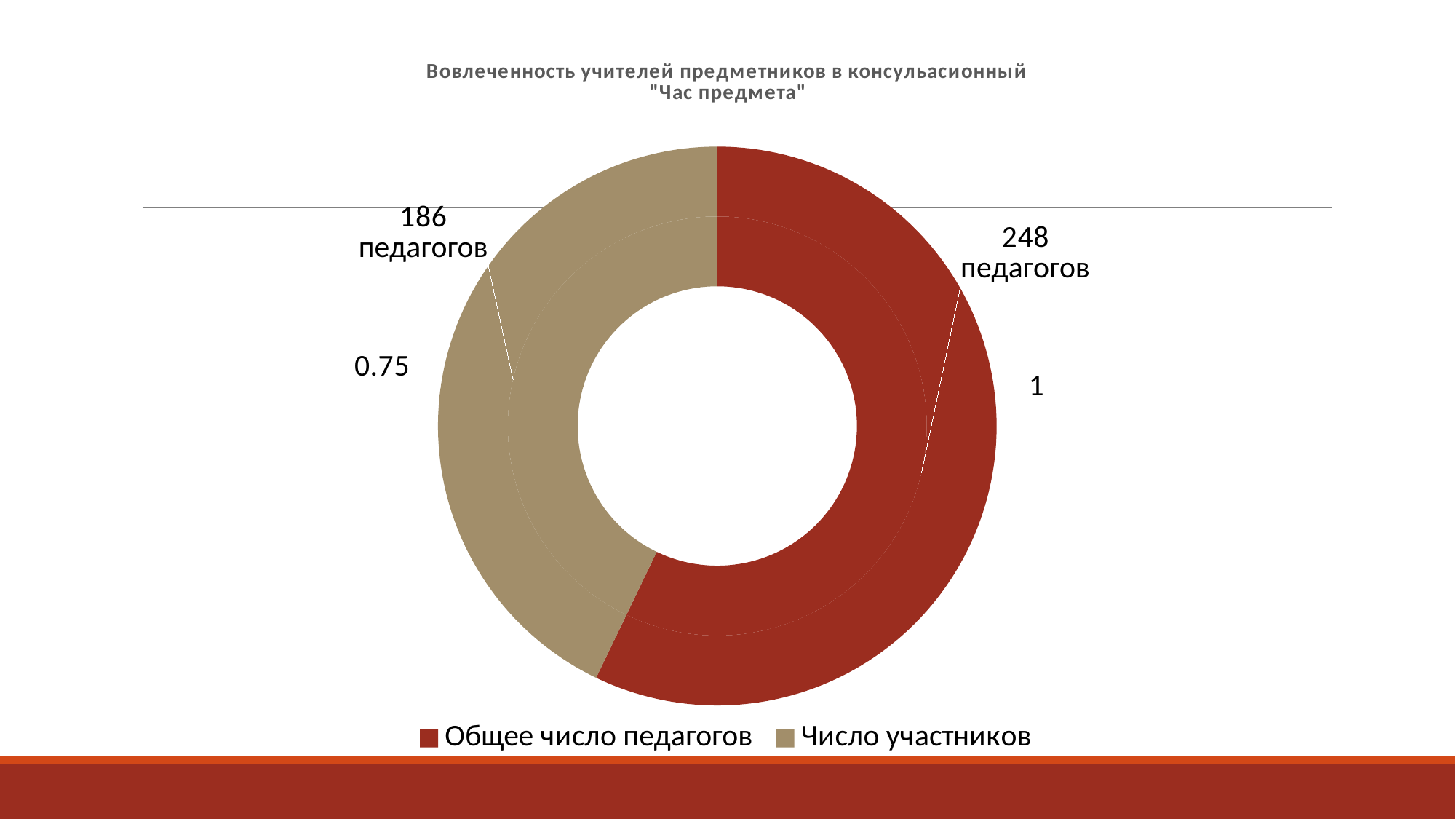

### Chart: Вовлеченность учителей предметников в консульасионный "Час предмета"

| Category |  |  |  |
|---|---|---|---|
|  | None | 0.0 | None |
| Общее число педагогов | None | 248.0 | 1.0 |
| Число участников | None | 186.0 | 0.75 |